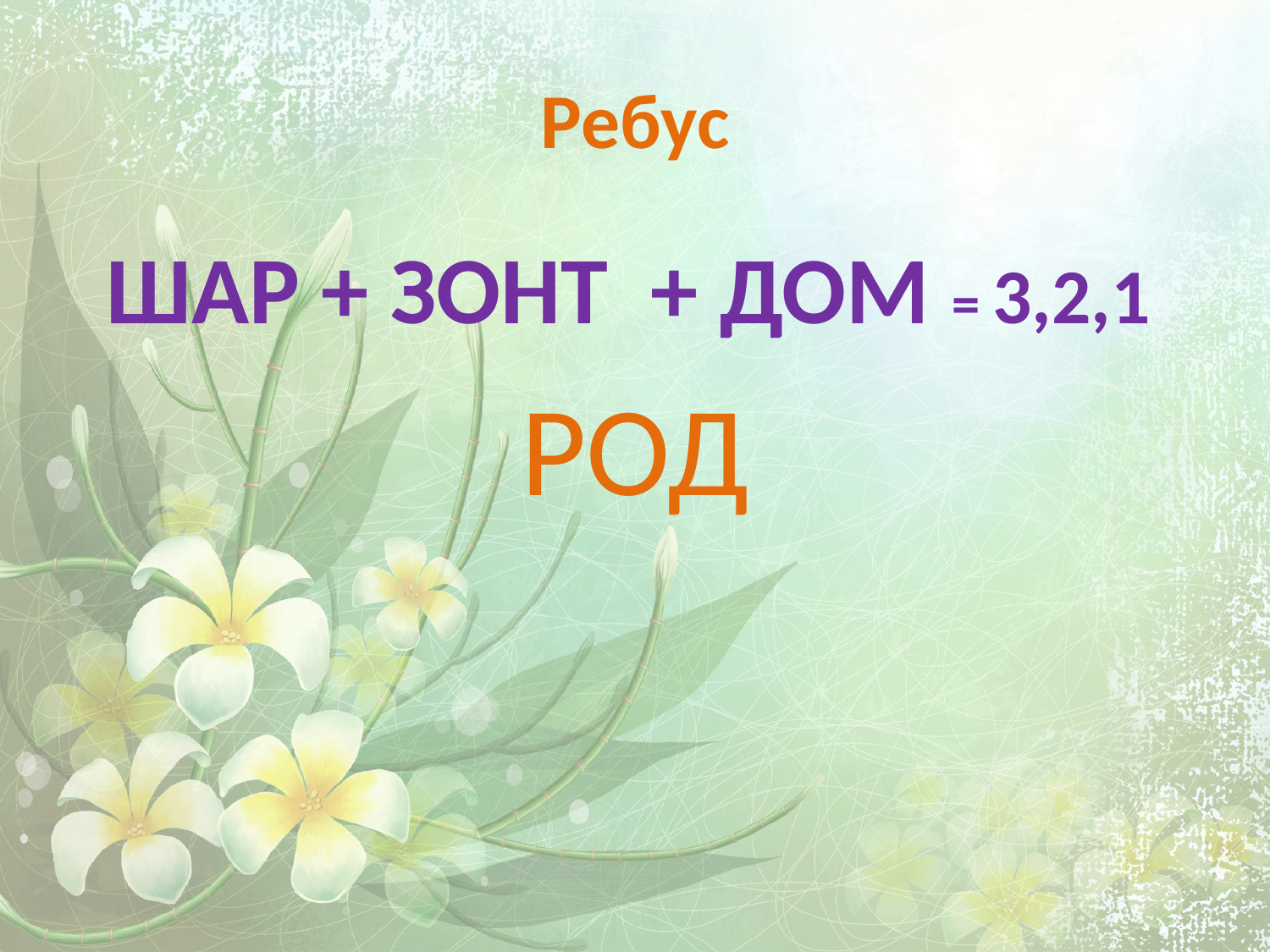

# Ребус
ШАР + ЗОНТ  + ДОМ = 3,2,1
РОД